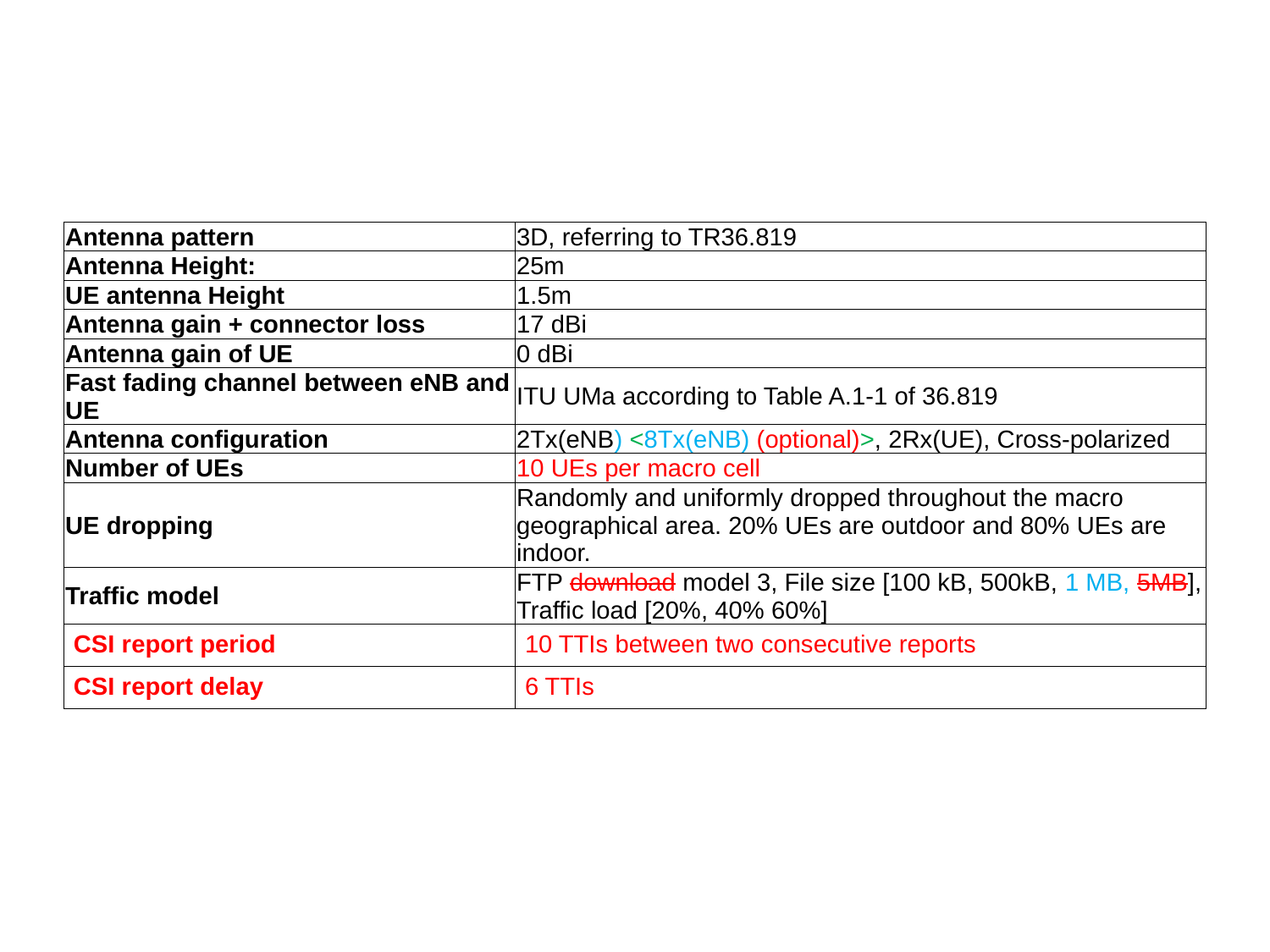

#
| Antenna pattern | 3D, referring to TR36.819 |
| --- | --- |
| Antenna Height: | 25m |
| UE antenna Height | 1.5m |
| Antenna gain + connector loss | 17 dBi |
| Antenna gain of UE | 0 dBi |
| Fast fading channel between eNB and UE | ITU UMa according to Table A.1-1 of 36.819 |
| Antenna configuration | 2Tx(eNB) <8Tx(eNB) (optional)>, 2Rx(UE), Cross-polarized |
| Number of UEs | 10 UEs per macro cell |
| UE dropping | Randomly and uniformly dropped throughout the macro geographical area. 20% UEs are outdoor and 80% UEs are indoor. |
| Traffic model | FTP download model 3, File size [100 kB, 500kB, 1 MB, 5MB], Traffic load [20%, 40% 60%] |
| CSI report period | 10 TTIs between two consecutive reports |
| CSI report delay | 6 TTIs |